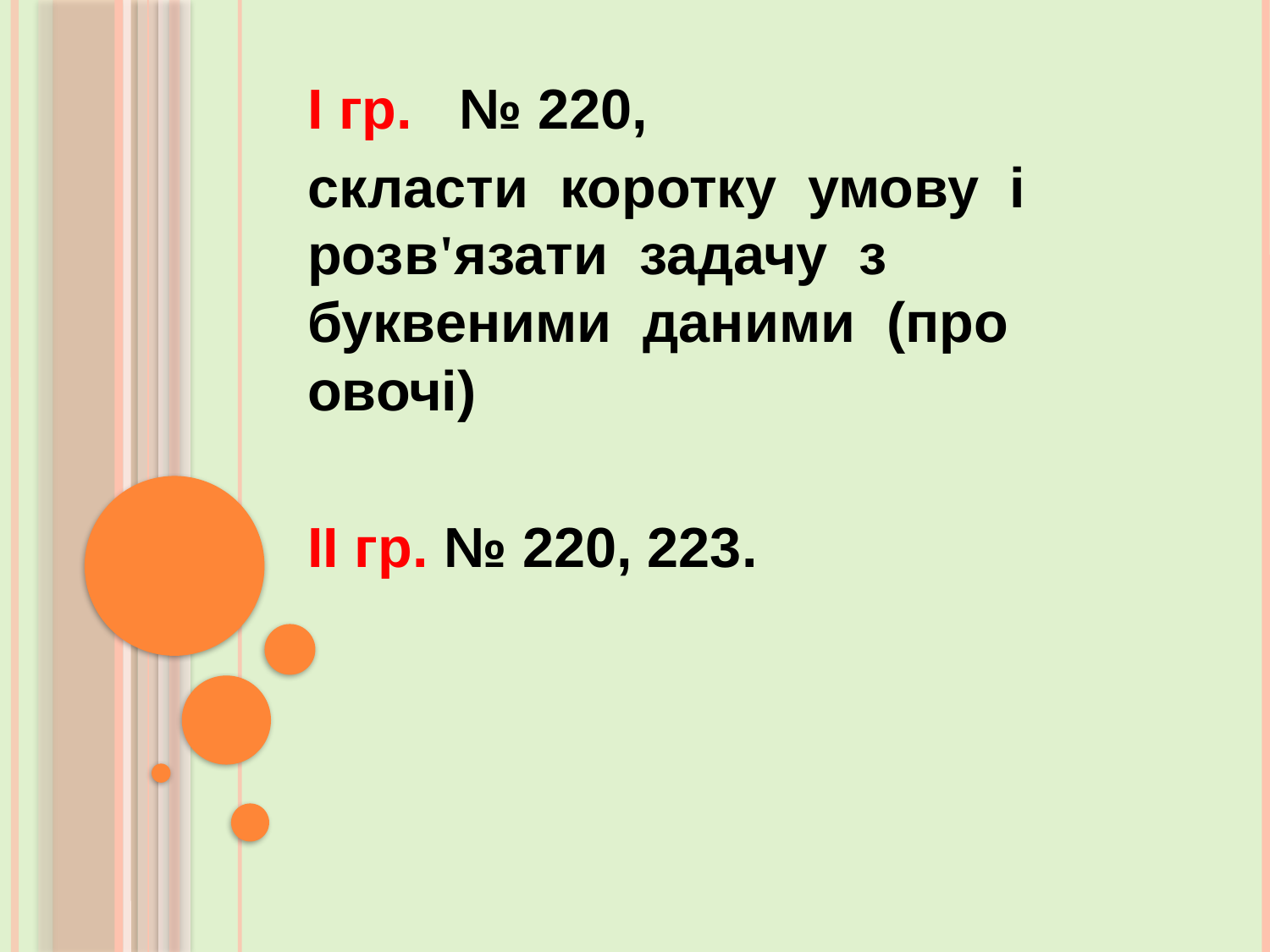

І гр.   № 220,
скласти  коротку  умову  і  розв'язати  задачу  з  буквеними  даними  (про  овочі)

ІІ гр. № 220, 223.